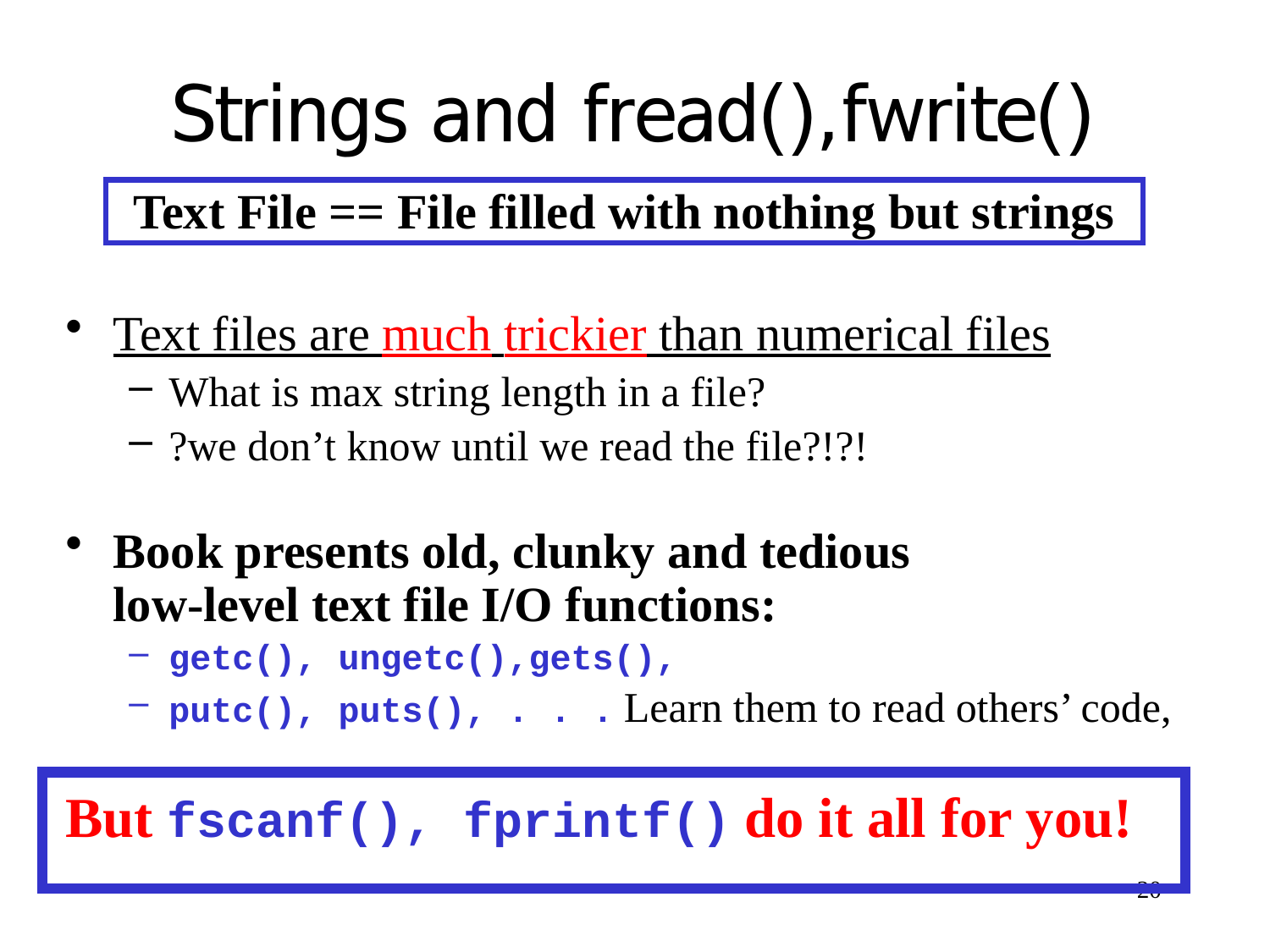

# Strings and fread(),fwrite()
Text File == File filled with nothing but strings
Text files are much trickier than numerical files
What is max string length in a file?
?we don’t know until we read the file?!?!
Book presents old, clunky and tedious
low-level text file I/O functions:
getc(), ungetc(),gets(),
putc(), puts(), . . . Learn them to read others’ code,
But fscanf(), fprintf() do it all for you!

20